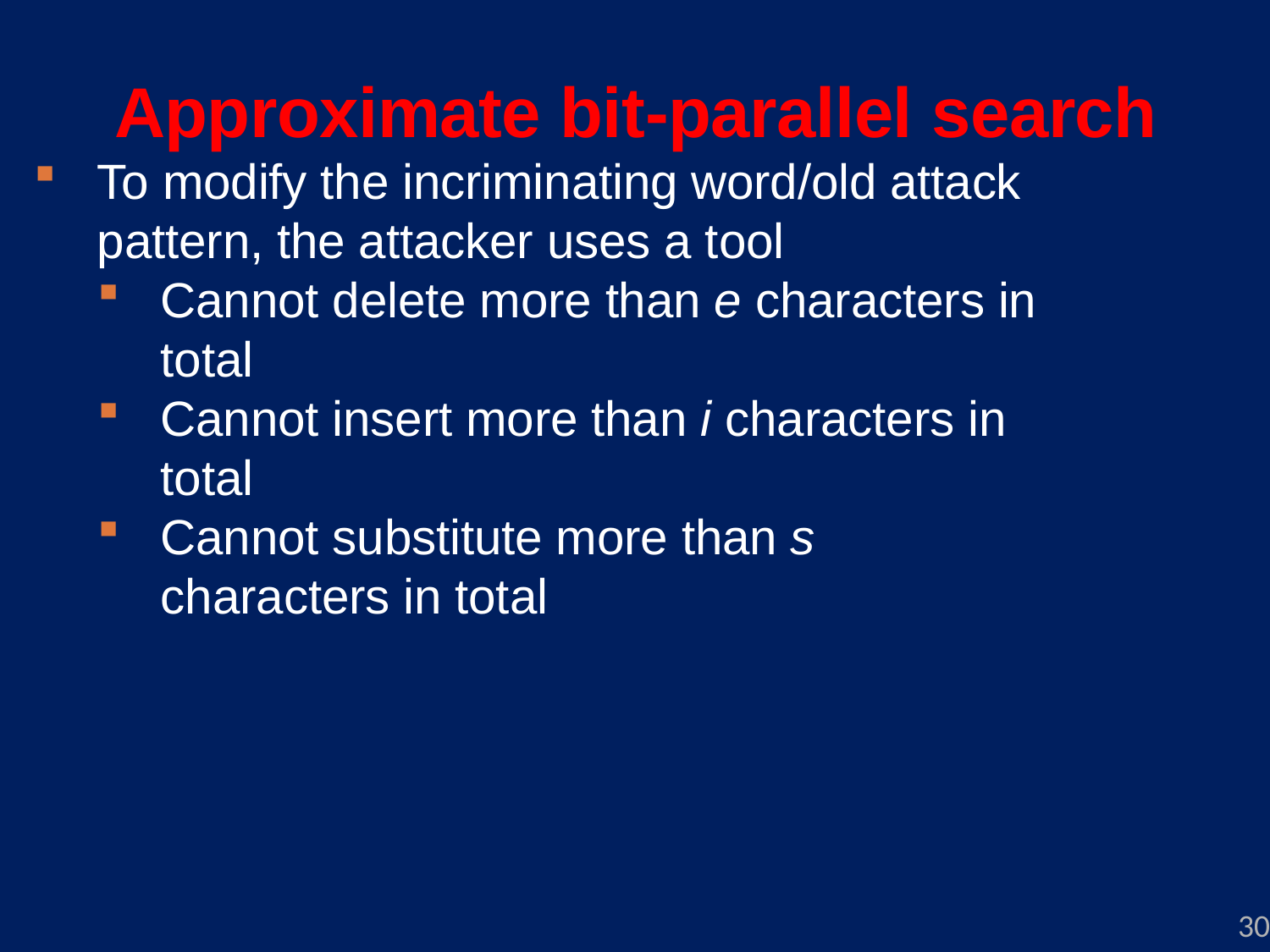

# Approximate bit-parallel search
To modify the incriminating word/old attack pattern, the attacker uses a tool
Cannot delete more than e characters in total
Cannot insert more than i characters in total
Cannot substitute more than s characters in total
30